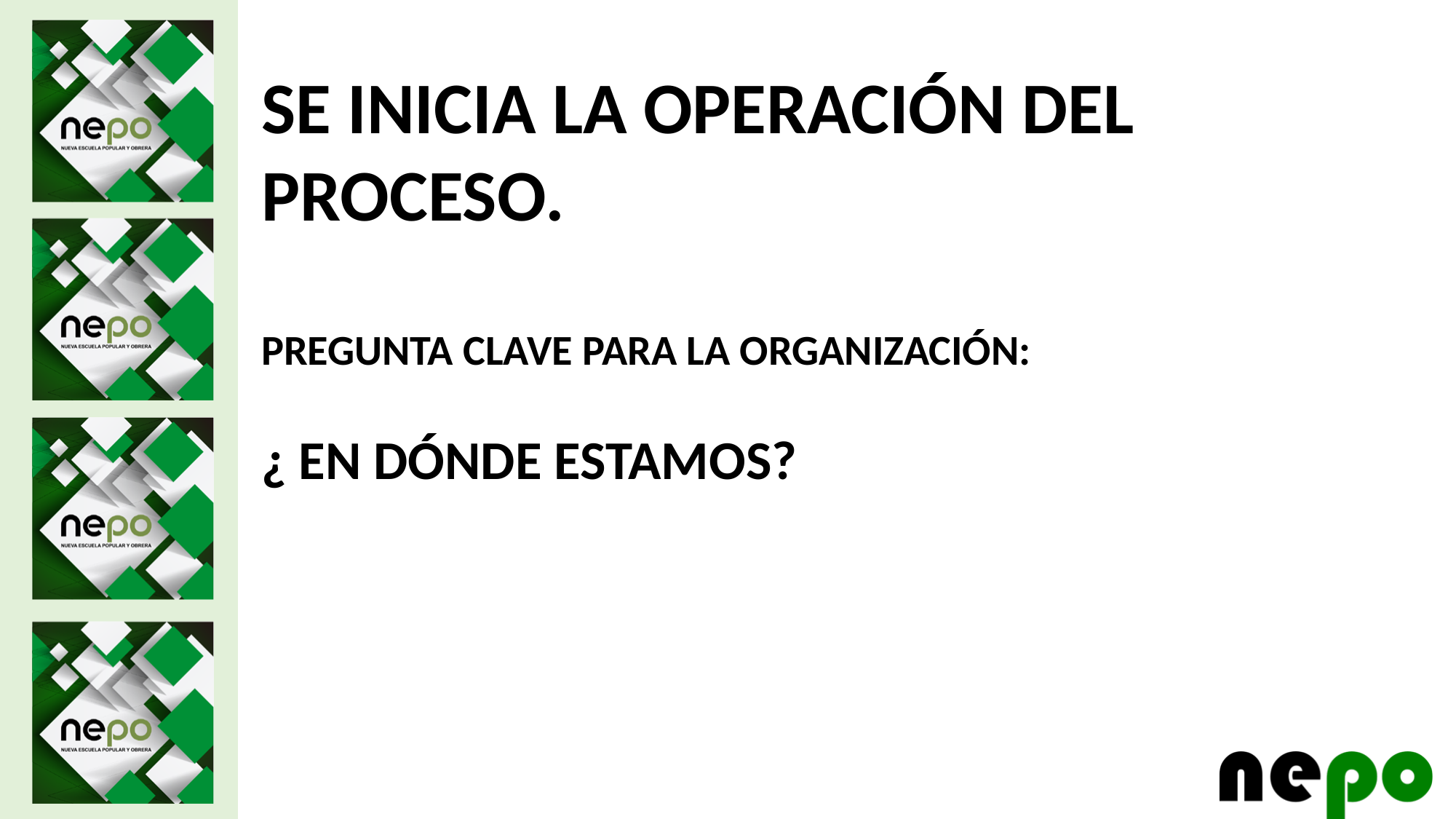

SE INICIA LA OPERACIÓN DEL PROCESO.

PREGUNTA CLAVE PARA LA ORGANIZACIÓN:

¿ EN DÓNDE ESTAMOS?